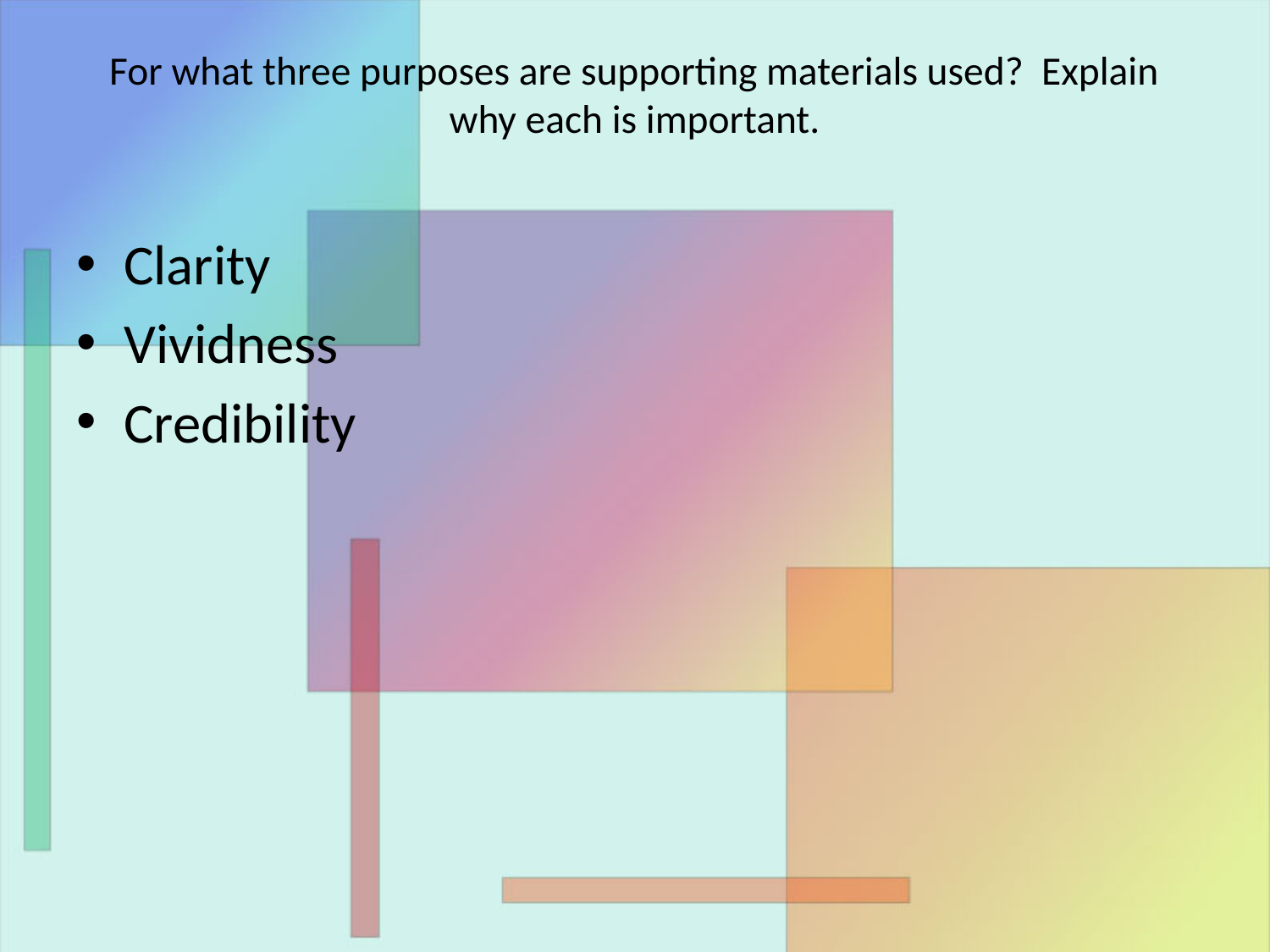

# For what three purposes are supporting materials used?  Explain why each is important.
Clarity
Vividness
Credibility